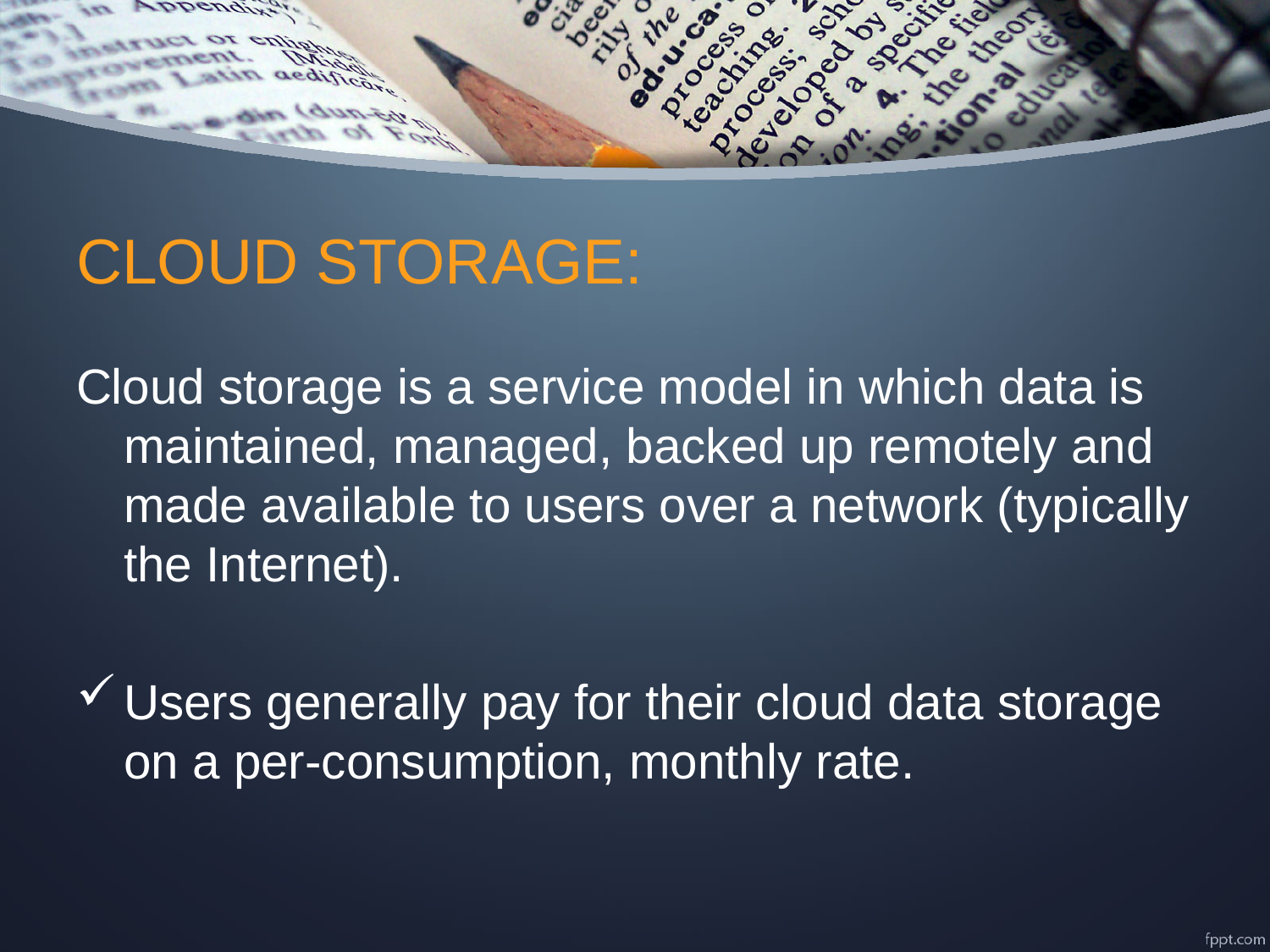

# CLOUD STORAGE:
Cloud storage is a service model in which data is maintained, managed, backed up remotely and made available to users over a network (typically the Internet).

Users generally pay for their cloud data storage on a per-consumption, monthly rate.